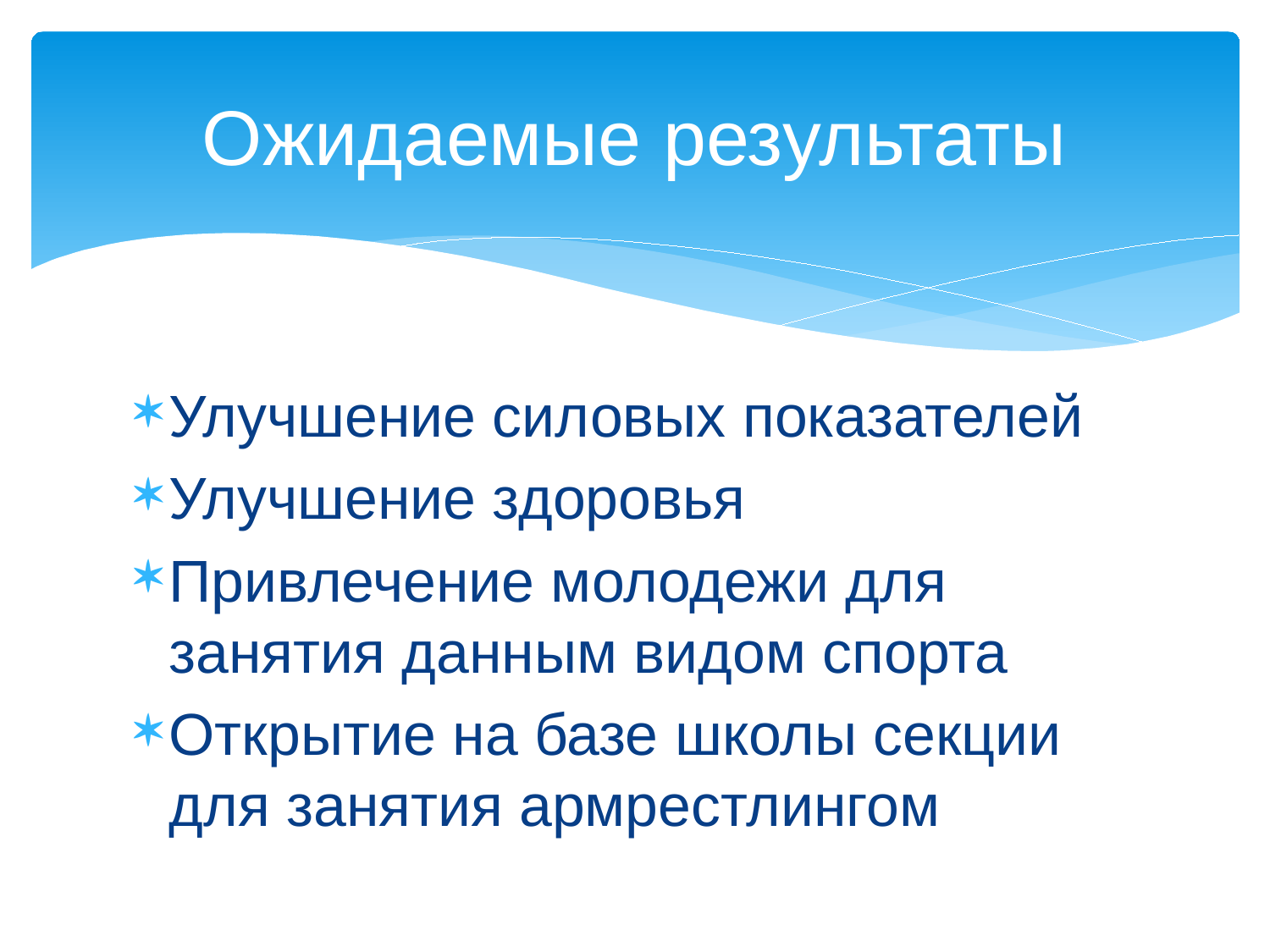

# Ожидаемые результаты
Улучшение силовых показателей
Улучшение здоровья
Привлечение молодежи для занятия данным видом спорта
Открытие на базе школы секции для занятия армрестлингом